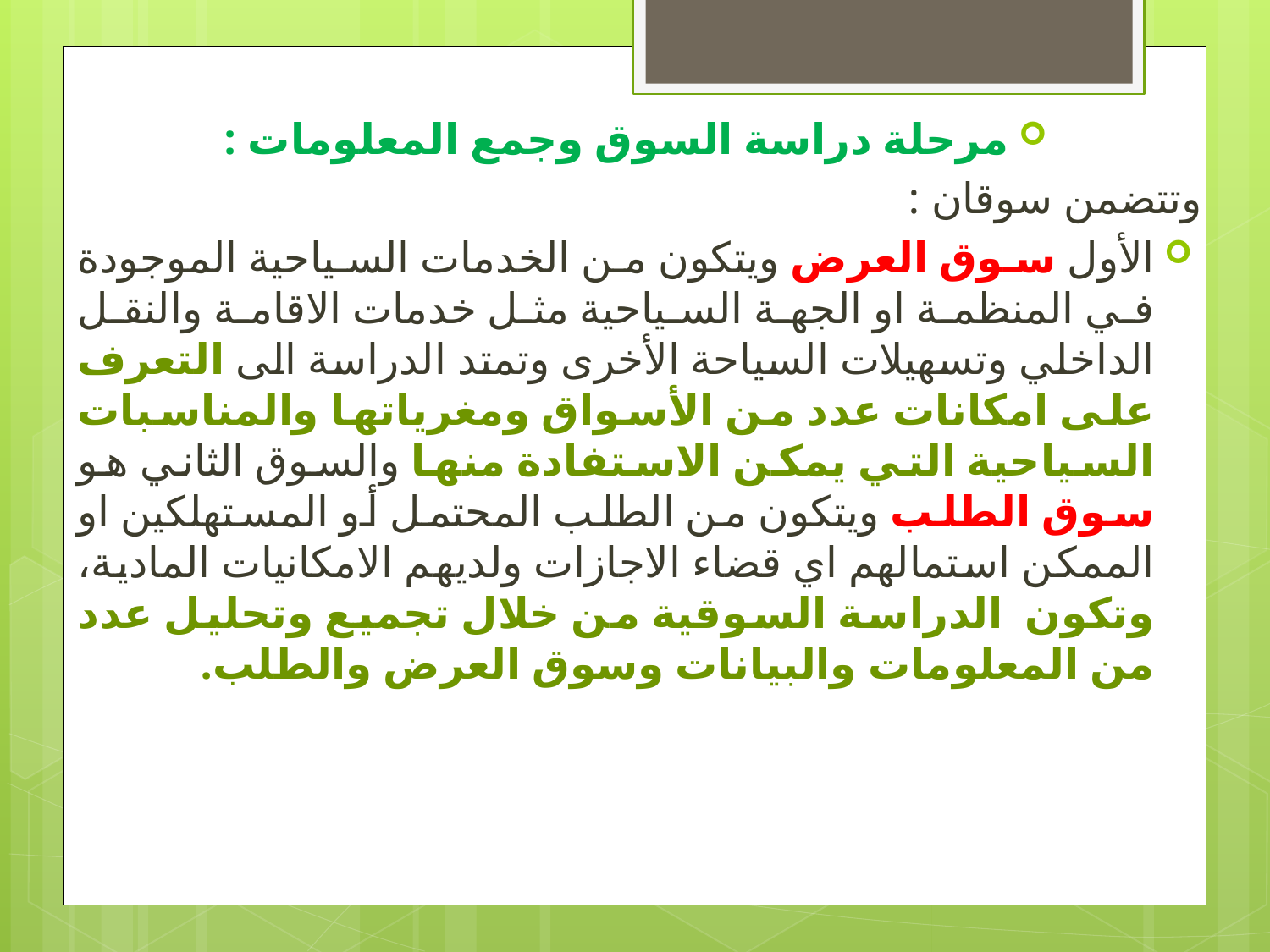

مرحلة دراسة السوق وجمع المعلومات :
وتتضمن سوقان :
الأول سوق العرض ويتكون من الخدمات السياحية الموجودة في المنظمة او الجهة السياحية مثل خدمات الاقامة والنقل الداخلي وتسهيلات السياحة الأخرى وتمتد الدراسة الى التعرف على امكانات عدد من الأسواق ومغرياتها والمناسبات السياحية التي يمكن الاستفادة منها والسوق الثاني هو سوق الطلب ويتكون من الطلب المحتمل أو المستهلكين او الممكن استمالهم اي قضاء الاجازات ولديهم الامكانيات المادية، وتكون  الدراسة السوقية من خلال تجميع وتحليل عدد من المعلومات والبيانات وسوق العرض والطلب.